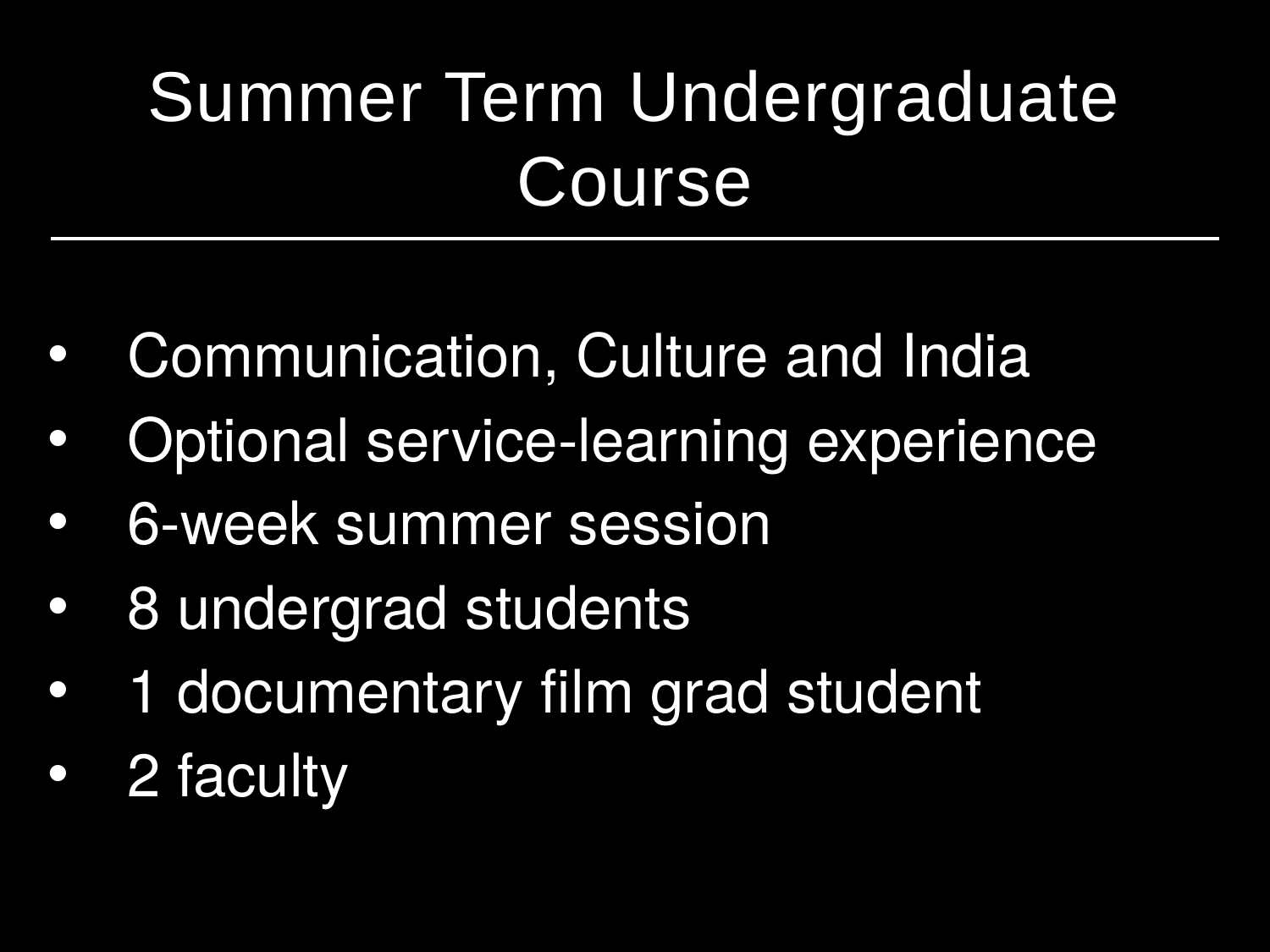

# Summer Term Undergraduate Course
Communication, Culture and India
Optional service-learning experience
6-week summer session
8 undergrad students
1 documentary film grad student
2 faculty